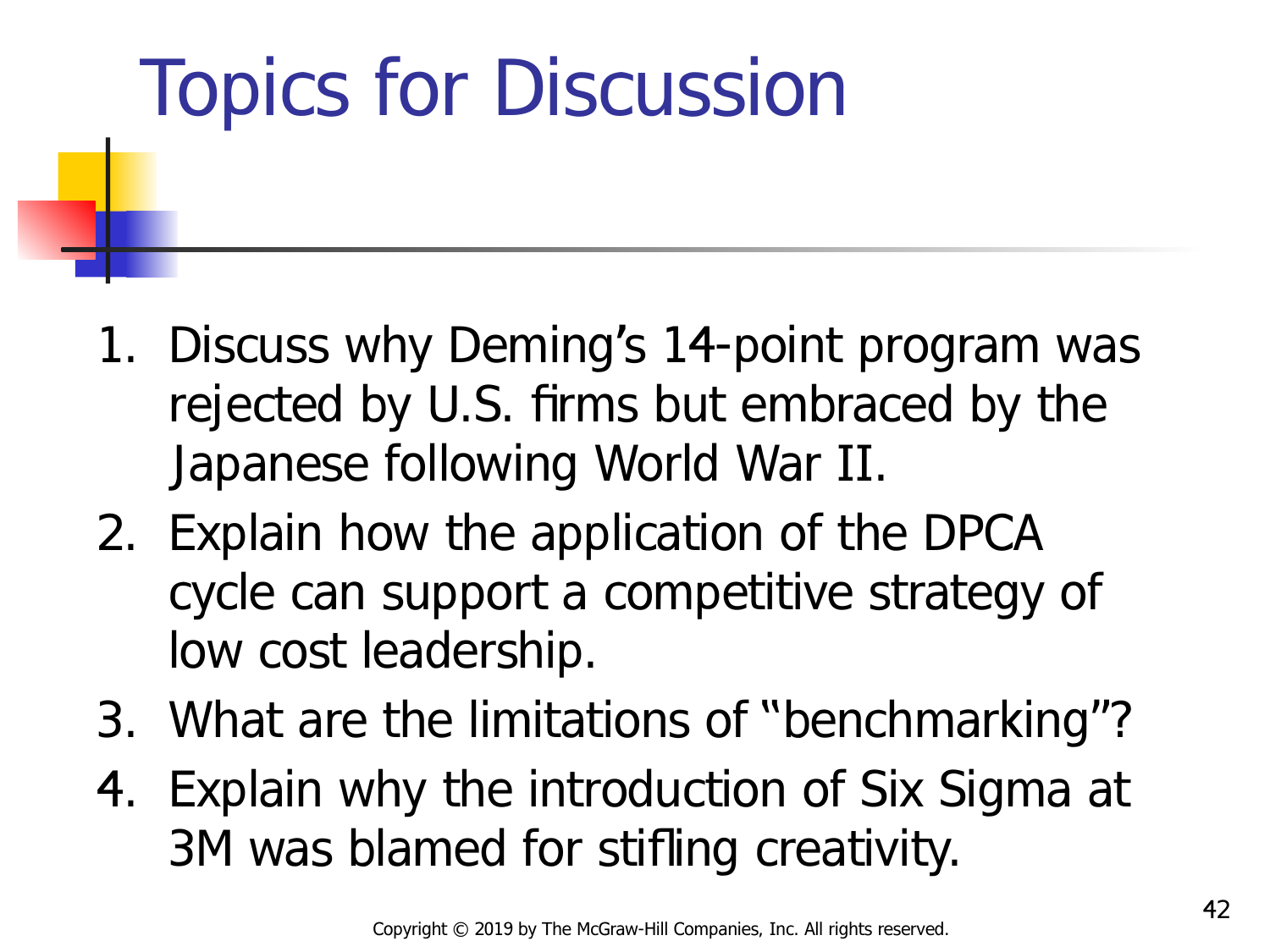

# Topics for Discussion
Discuss why Deming’s 14-point program was rejected by U.S. firms but embraced by the Japanese following World War II.
Explain how the application of the DPCA cycle can support a competitive strategy of low cost leadership.
What are the limitations of “benchmarking”?
Explain why the introduction of Six Sigma at 3M was blamed for stifling creativity.
42
Copyright © 2019 by The McGraw-Hill Companies, Inc. All rights reserved.